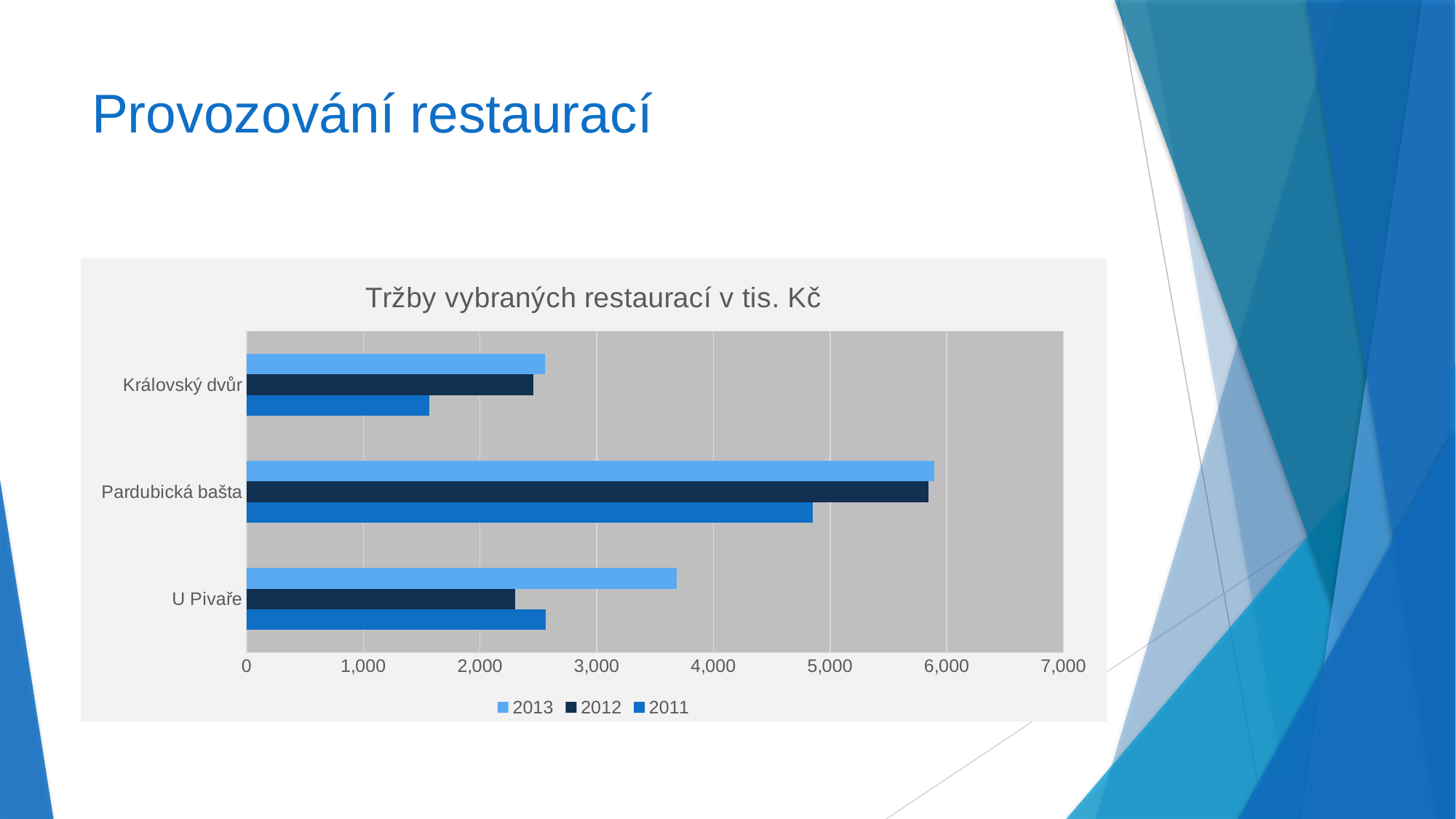

# Provozování restaurací

### Chart: Tržby vybraných restaurací v tis. Kč

| Category | 2011 | 2012 | 2013 |
|---|---|---|---|
| U Pivaře | 2563.0 | 2301.0 | 3687.0 |
| Pardubická bašta | 4854.0 | 5845.0 | 5890.0 |
| Královský dvůr | 1568.0 | 2456.0 | 2554.0 |